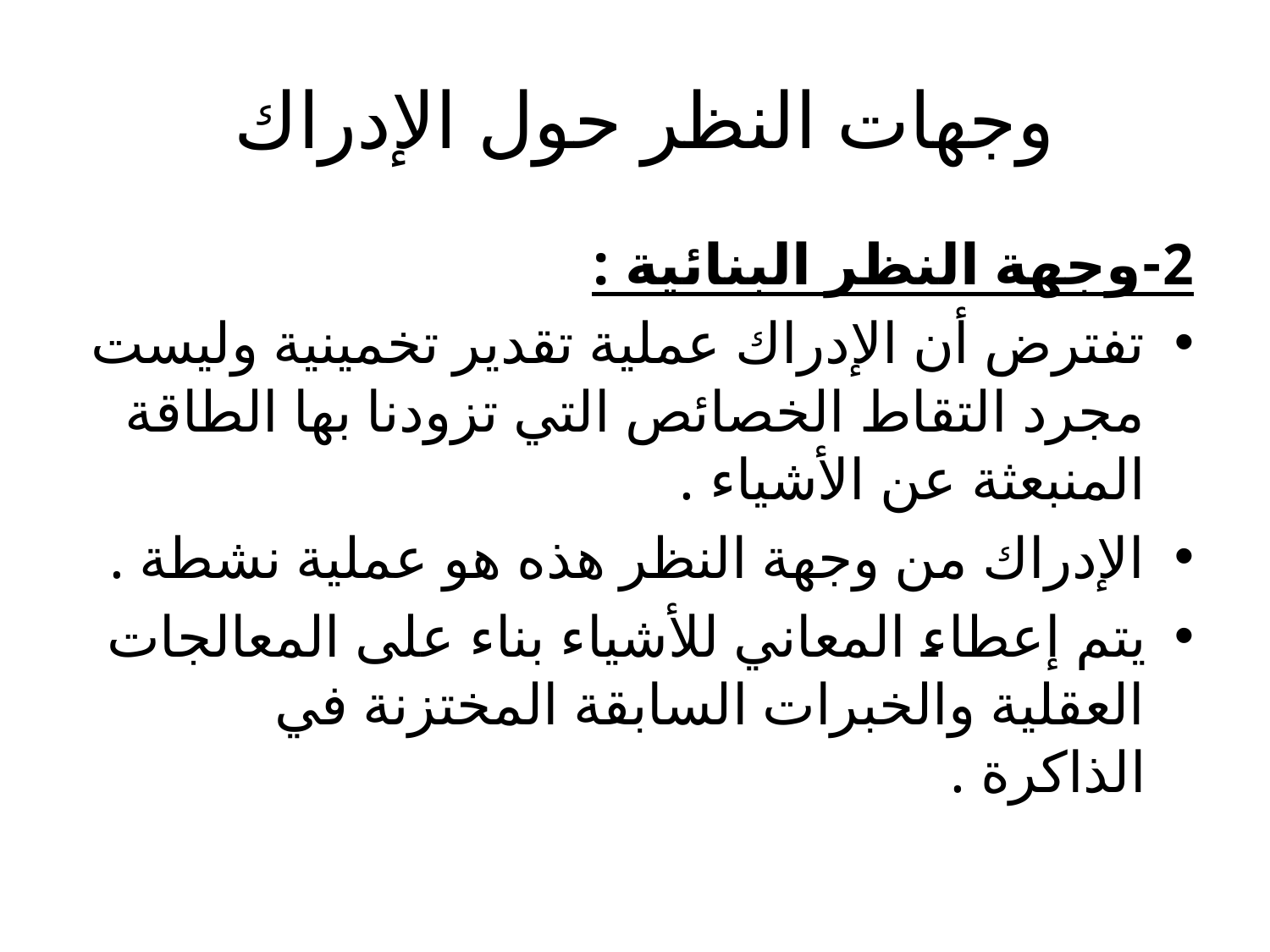

# وجهات النظر حول الإدراك
2-وجهة النظر البنائية :
تفترض أن الإدراك عملية تقدير تخمينية وليست مجرد التقاط الخصائص التي تزودنا بها الطاقة المنبعثة عن الأشياء .
الإدراك من وجهة النظر هذه هو عملية نشطة .
يتم إعطاء المعاني للأشياء بناء على المعالجات العقلية والخبرات السابقة المختزنة في الذاكرة .